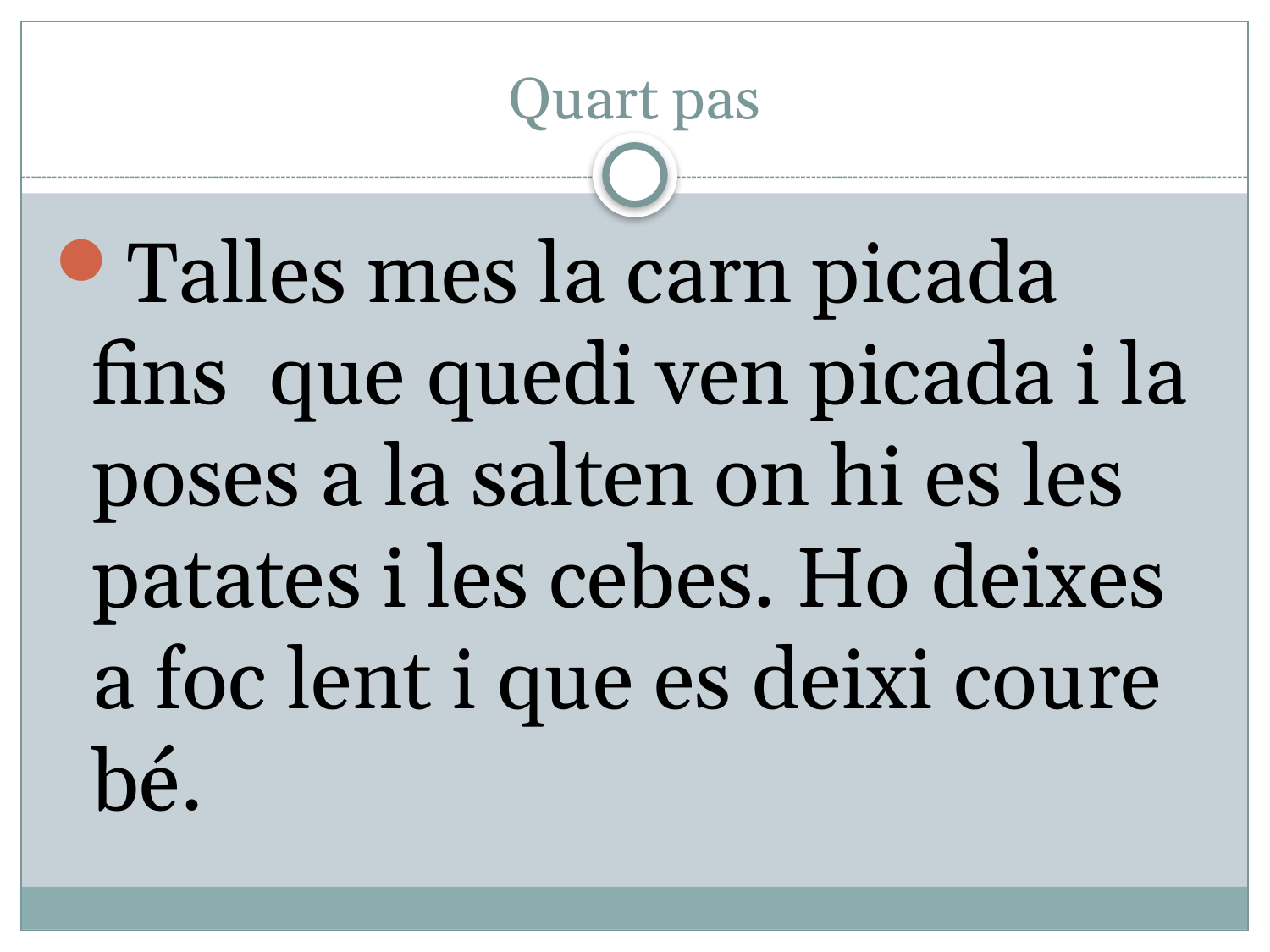

# Quart pas
Talles mes la carn picada fins  que quedi ven picada i la poses a la salten on hi es les patates i les cebes. Ho deixes a foc lent i que es deixi coure bé.